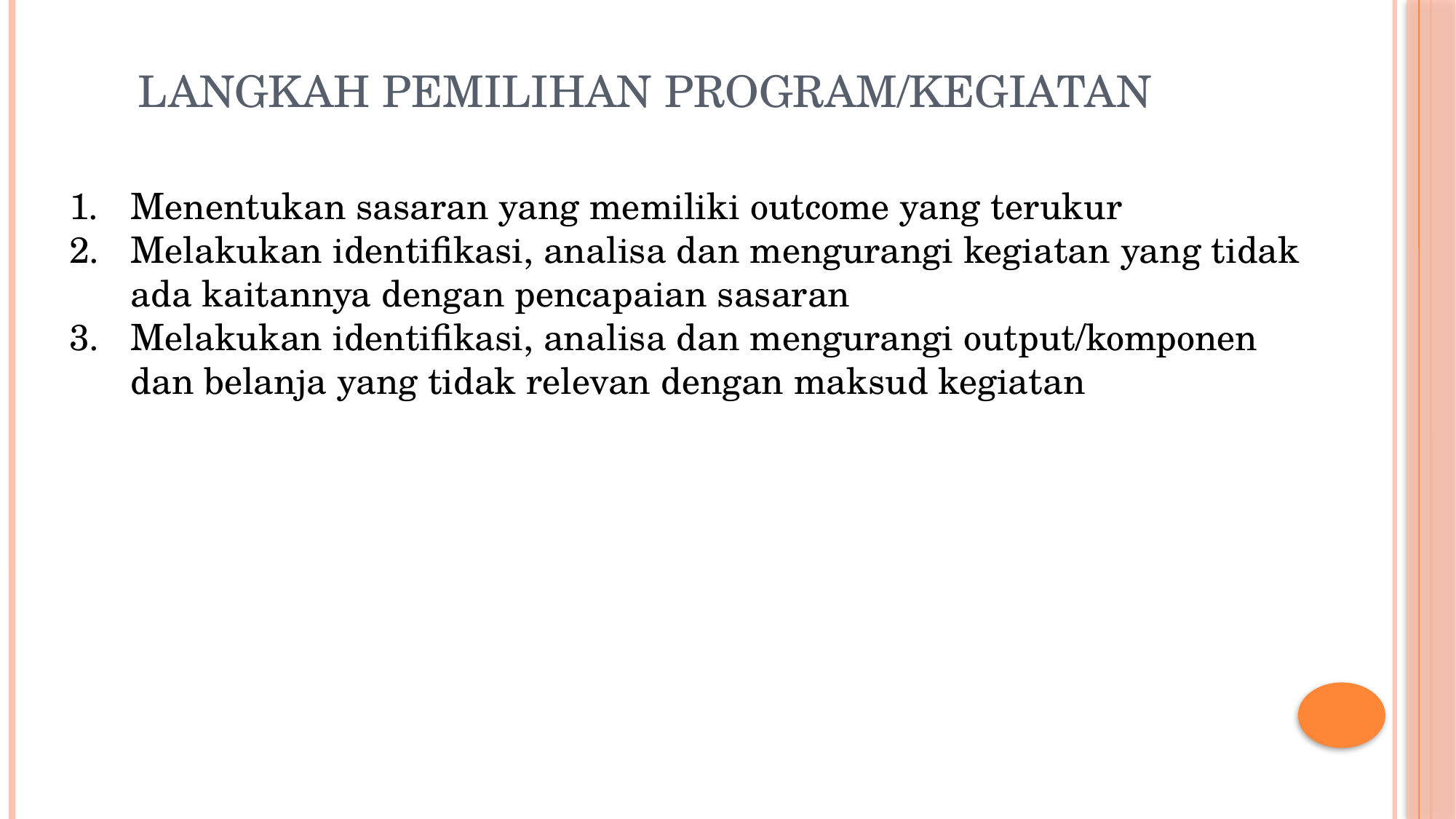

# LANGKAH PEMILIHAN PROGRAM/KEGIATAN
Menentukan sasaran yang memiliki outcome yang terukur
Melakukan identifikasi, analisa dan mengurangi kegiatan yang tidak ada kaitannya dengan pencapaian sasaran
Melakukan identifikasi, analisa dan mengurangi output/komponen dan belanja yang tidak relevan dengan maksud kegiatan